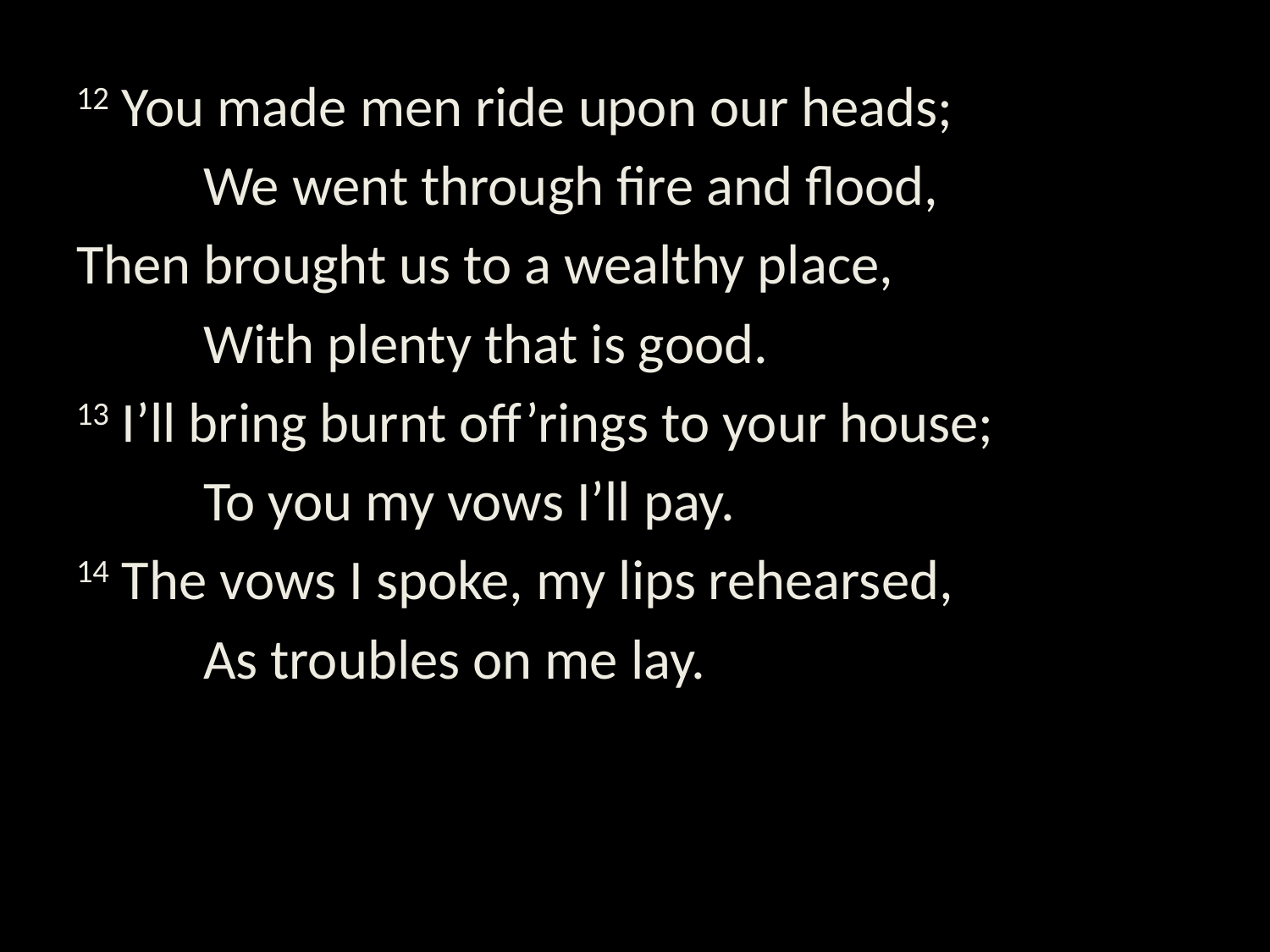

12 You made men ride upon our heads;
	We went through fire and flood,
Then brought us to a wealthy place,
	With plenty that is good.
13 I’ll bring burnt off’rings to your house;
	To you my vows I’ll pay.
14 The vows I spoke, my lips rehearsed,
	As troubles on me lay.